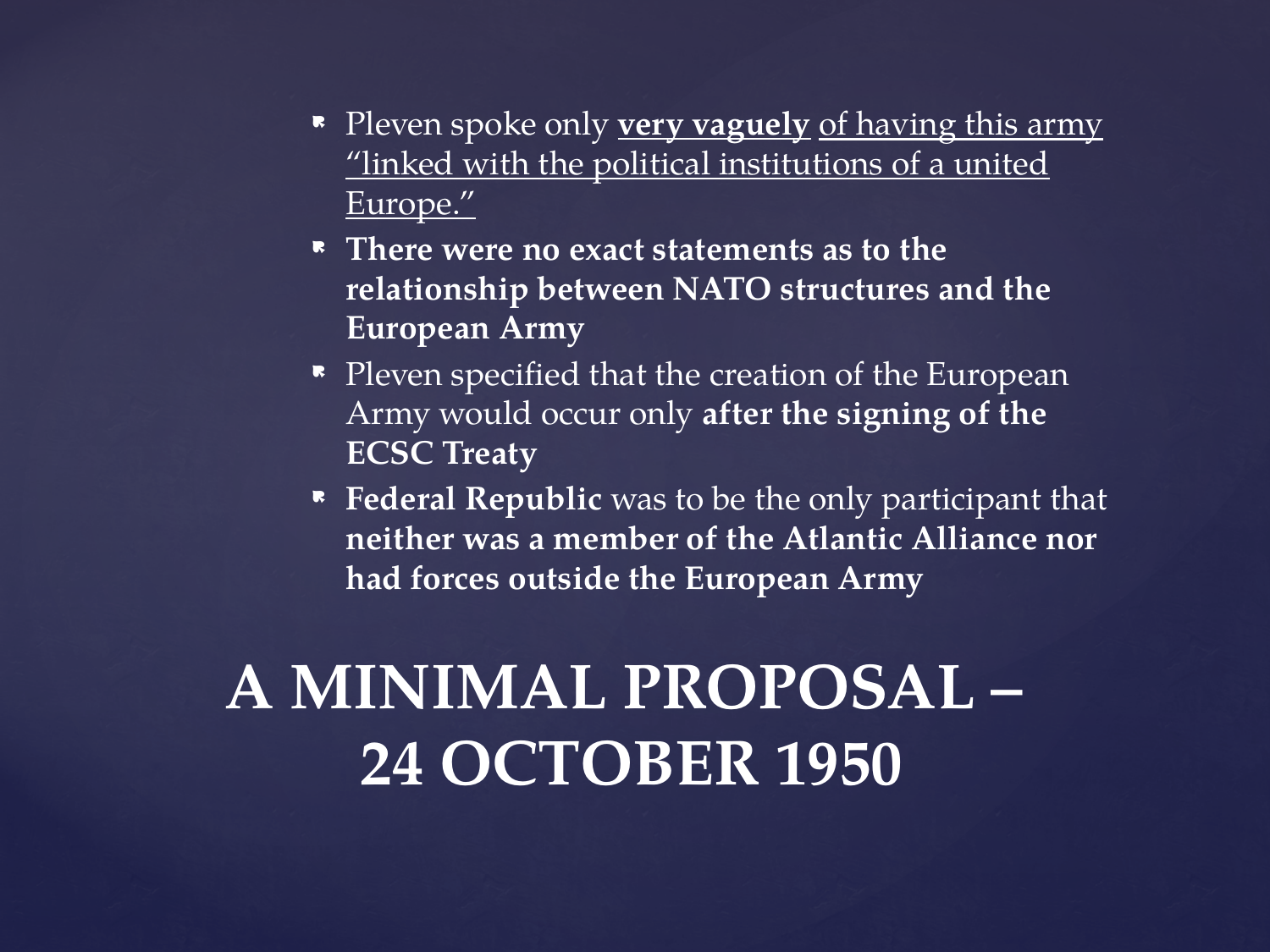

Pleven spoke only very vaguely of having this army “linked with the political institutions of a united Europe.”
There were no exact statements as to the relationship between NATO structures and the European Army
Pleven specified that the creation of the European Army would occur only after the signing of the ECSC Treaty
Federal Republic was to be the only participant that neither was a member of the Atlantic Alliance nor had forces outside the European Army
# A MINIMAL PROPOSAL – 24 OCTOBER 1950